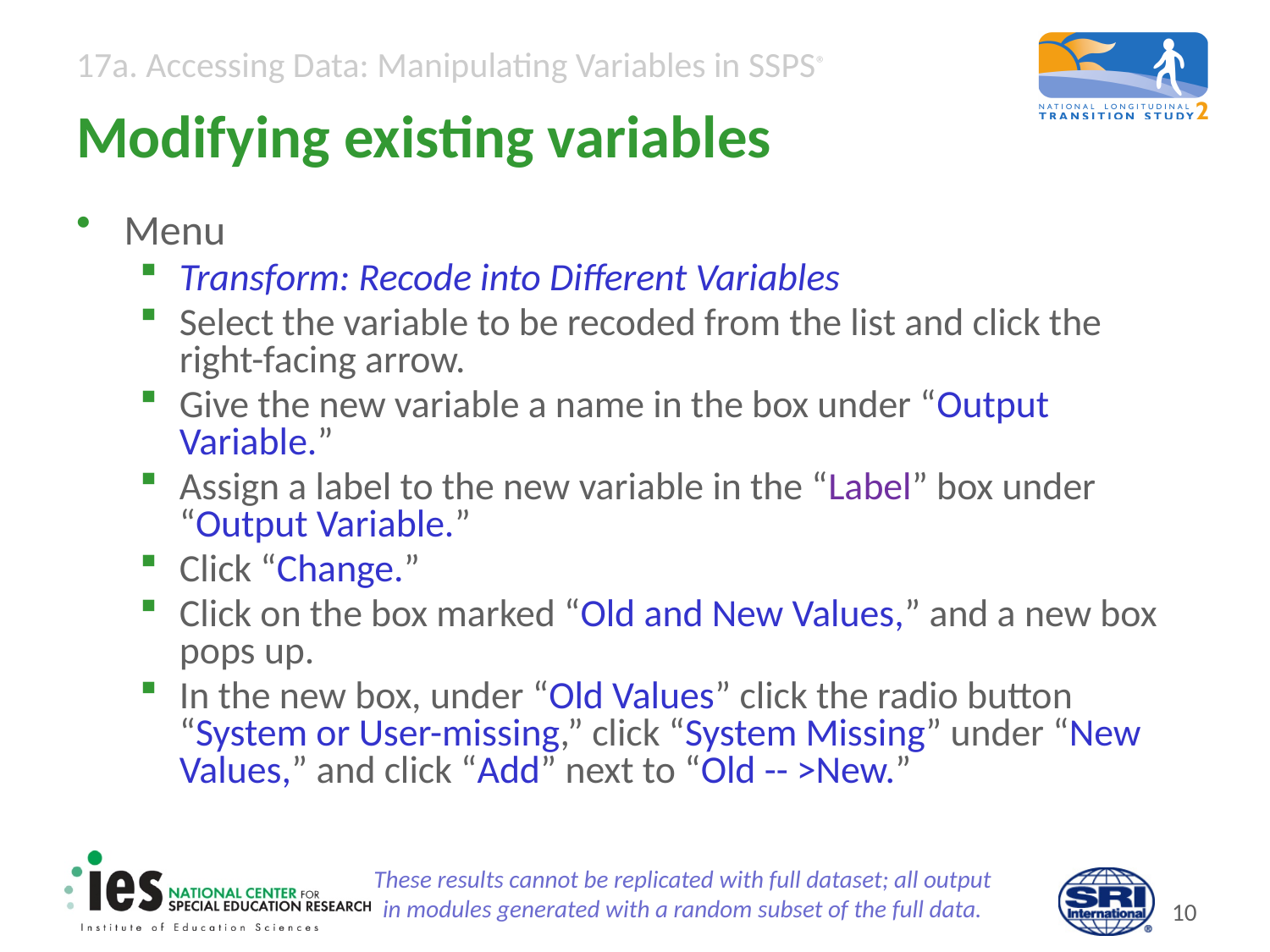

# Modifying existing variables
Menu
Transform: Recode into Different Variables
Select the variable to be recoded from the list and click the right-facing arrow.
Give the new variable a name in the box under “Output Variable.”
Assign a label to the new variable in the “Label” box under “Output Variable.”
Click “Change.”
Click on the box marked “Old and New Values,” and a new box pops up.
In the new box, under “Old Values” click the radio button “System or User-missing,” click “System Missing” under “New Values,” and click “Add” next to “Old -- >New.”
These results cannot be replicated with full dataset; all output
in modules generated with a random subset of the full data.
10